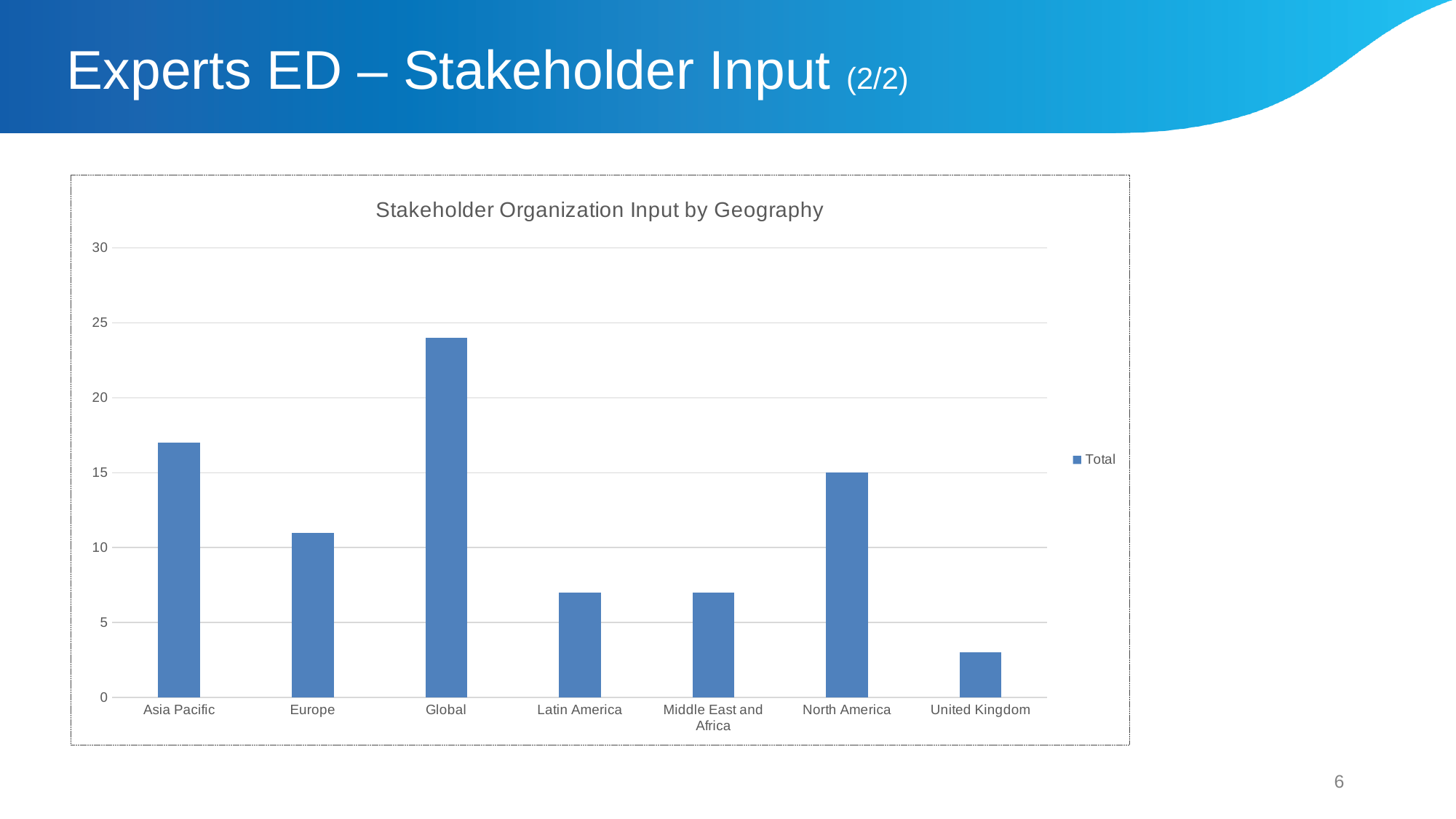

# Experts ED – Stakeholder Input (2/2)

### Chart: Stakeholder Organization Input by Geography

| Category | Total |
|---|---|
| Asia Pacific | 17.0 |
| Europe | 11.0 |
| Global | 24.0 |
| Latin America | 7.0 |
| Middle East and Africa | 7.0 |
| North America | 15.0 |
| United Kingdom | 3.0 |
6